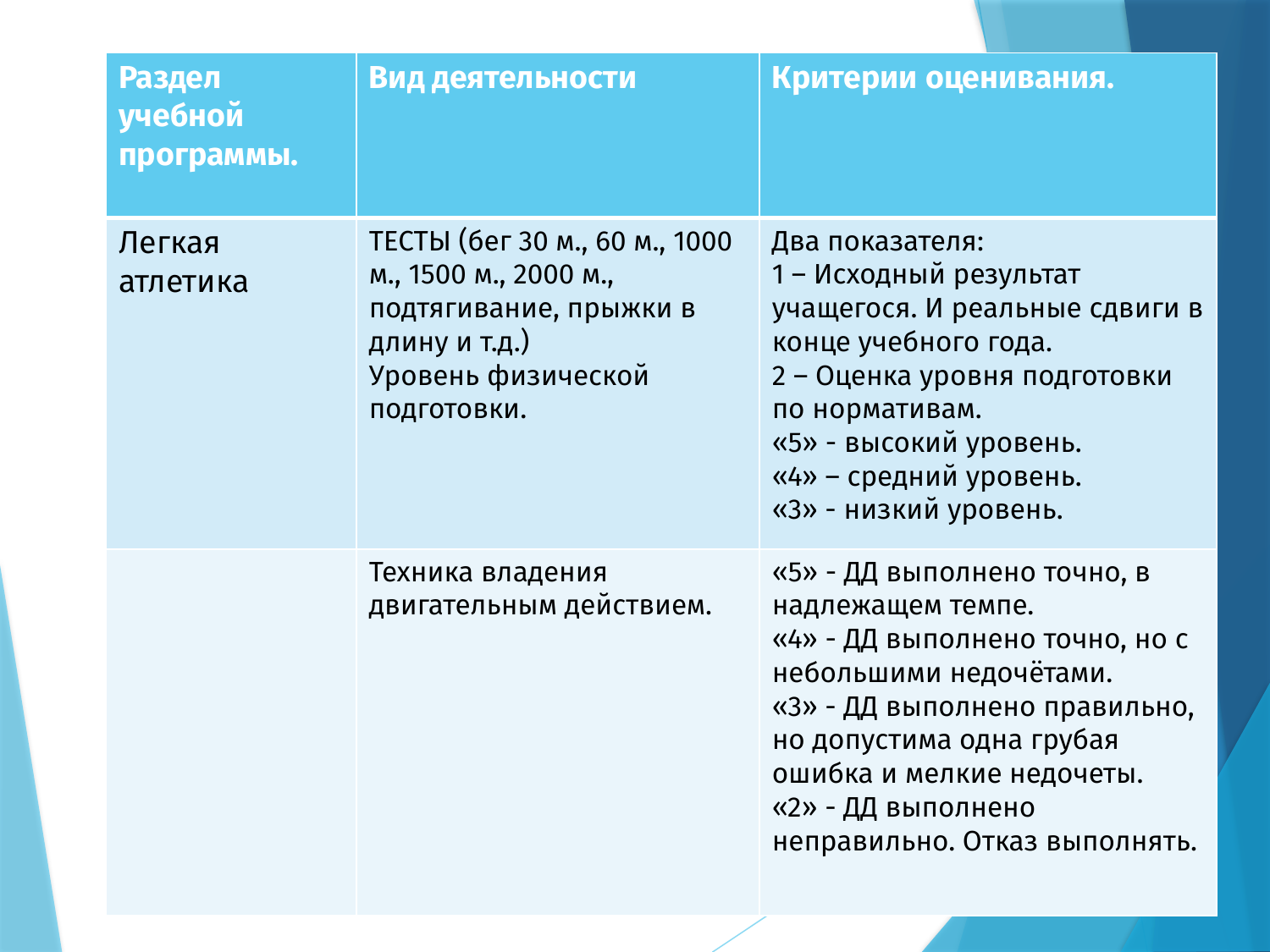

| Раздел учебной программы. | Вид деятельности | Критерии оценивания. |
| --- | --- | --- |
| Легкая атлетика | ТЕСТЫ (бег 30 м., 60 м., 1000 м., 1500 м., 2000 м., подтягивание, прыжки в длину и т.д.) Уровень физической подготовки. | Два показателя: 1 – Исходный результат учащегося. И реальные сдвиги в конце учебного года. 2 – Оценка уровня подготовки по нормативам. «5» - высокий уровень. «4» – средний уровень. «3» - низкий уровень. |
|  | Техника владения двигательным действием. | «5» - ДД выполнено точно, в надлежащем темпе. «4» - ДД выполнено точно, но с небольшими недочётами. «3» - ДД выполнено правильно, но допустима одна грубая ошибка и мелкие недочеты. «2» - ДД выполнено неправильно. Отказ выполнять. |